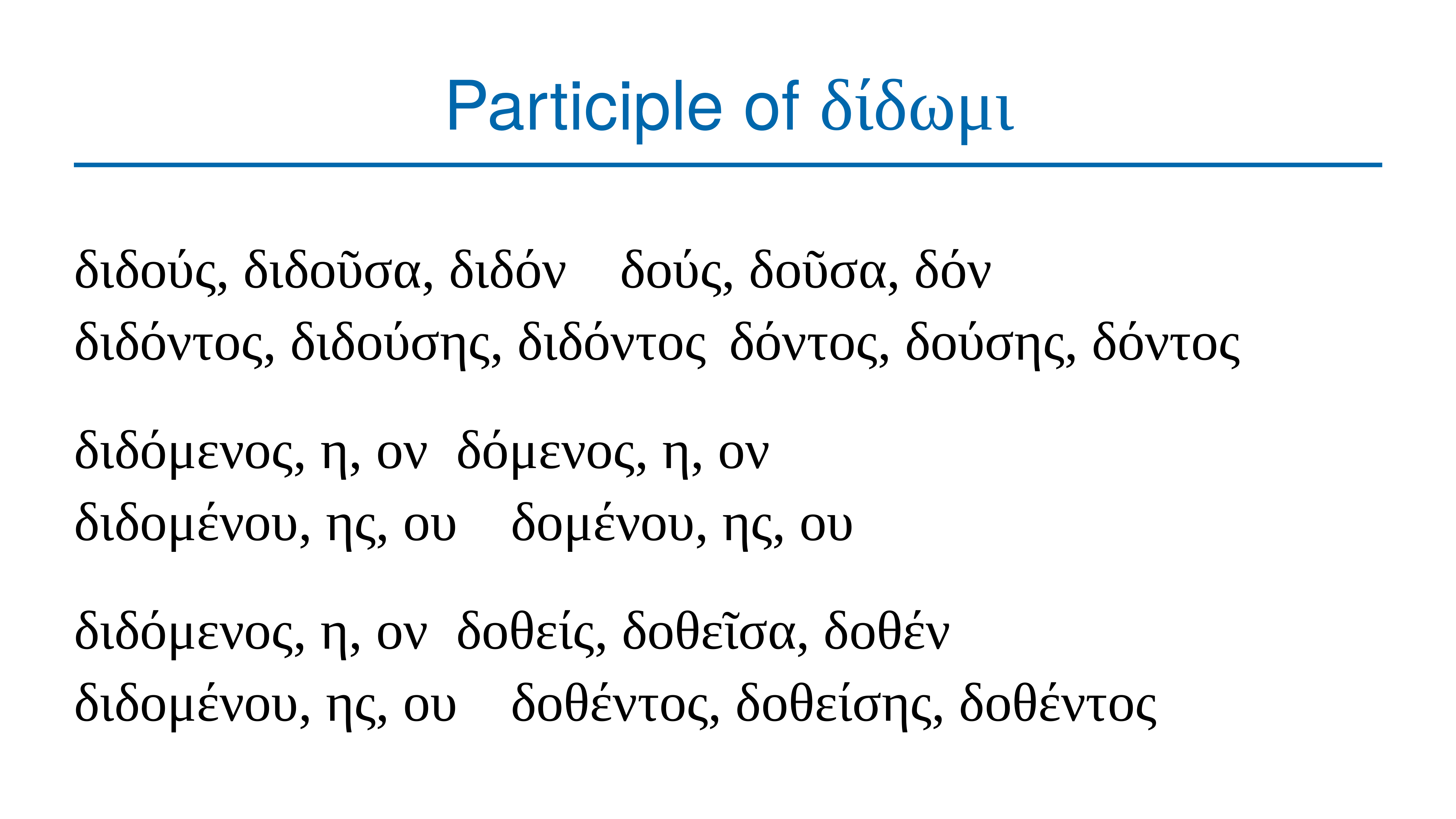

# Participle of δίδωμι
διδούς, διδοῦσα, διδόν	δούς, δοῦσα, δόν
διδόντος, διδούσης, διδόντος	δόντος, δούσης, δόντος
διδόμενος, η, ον	δόμενος, η, ον
διδομένου, ης, ου	δομένου, ης, ου
διδόμενος, η, ον	δοθείς, δοθεῖσα, δοθέν
διδομένου, ης, ου	δοθέντος, δοθείσης, δοθέντος